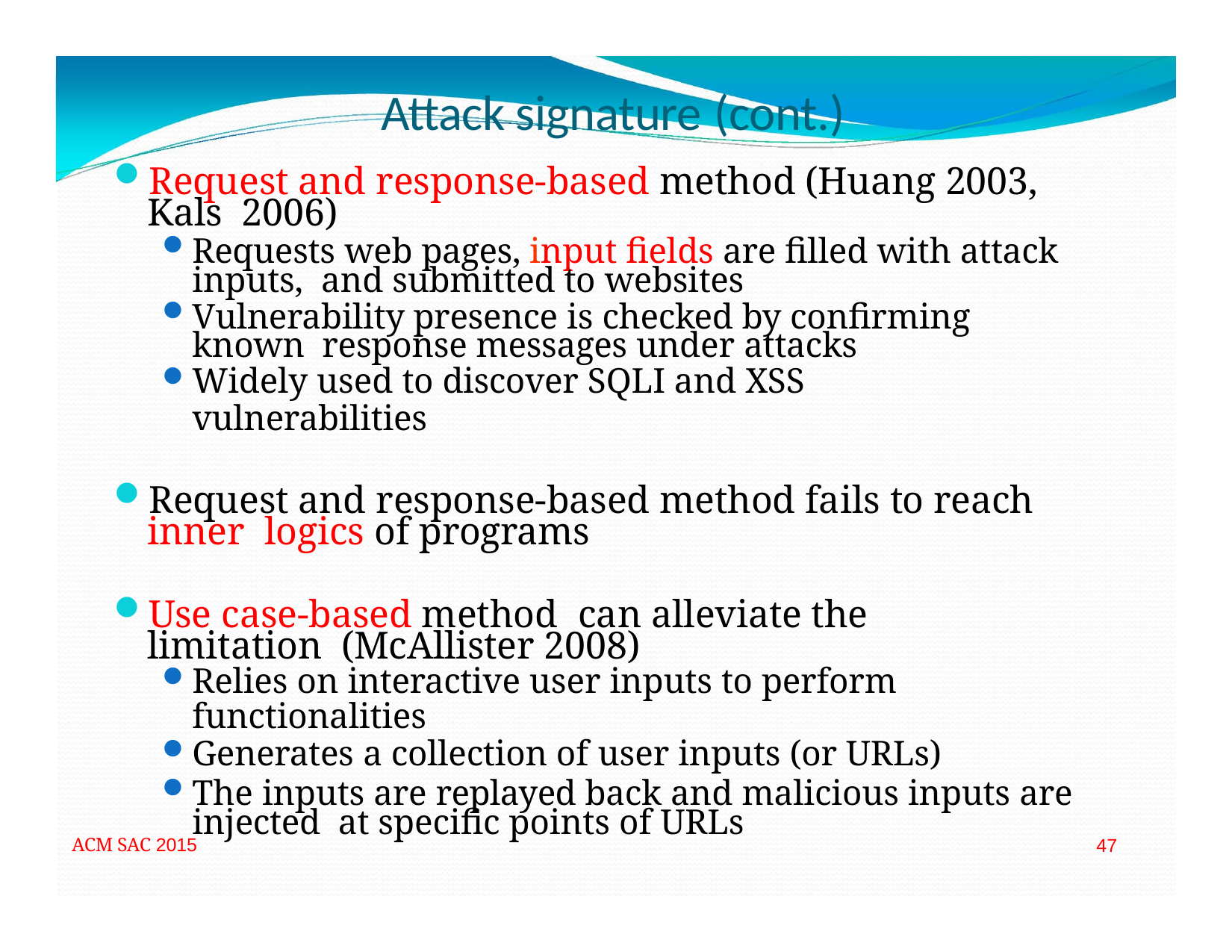

# Attack signature (cont.)
Request and response‐based method (Huang 2003, Kals  2006)
Requests web pages, input fields are filled with attack inputs,  and submitted to websites
Vulnerability presence is checked by confirming known  response messages under attacks
Widely used to discover SQLI and XSS vulnerabilities

Request and response‐based method fails to reach inner  logics of programs

Use case‐based method	can alleviate the limitation  (McAllister 2008)
Relies on interactive user inputs to perform functionalities
Generates a collection of user inputs (or URLs)
The inputs are replayed back and malicious inputs are injected  at specific points of URLs
ACM SAC 2015
47